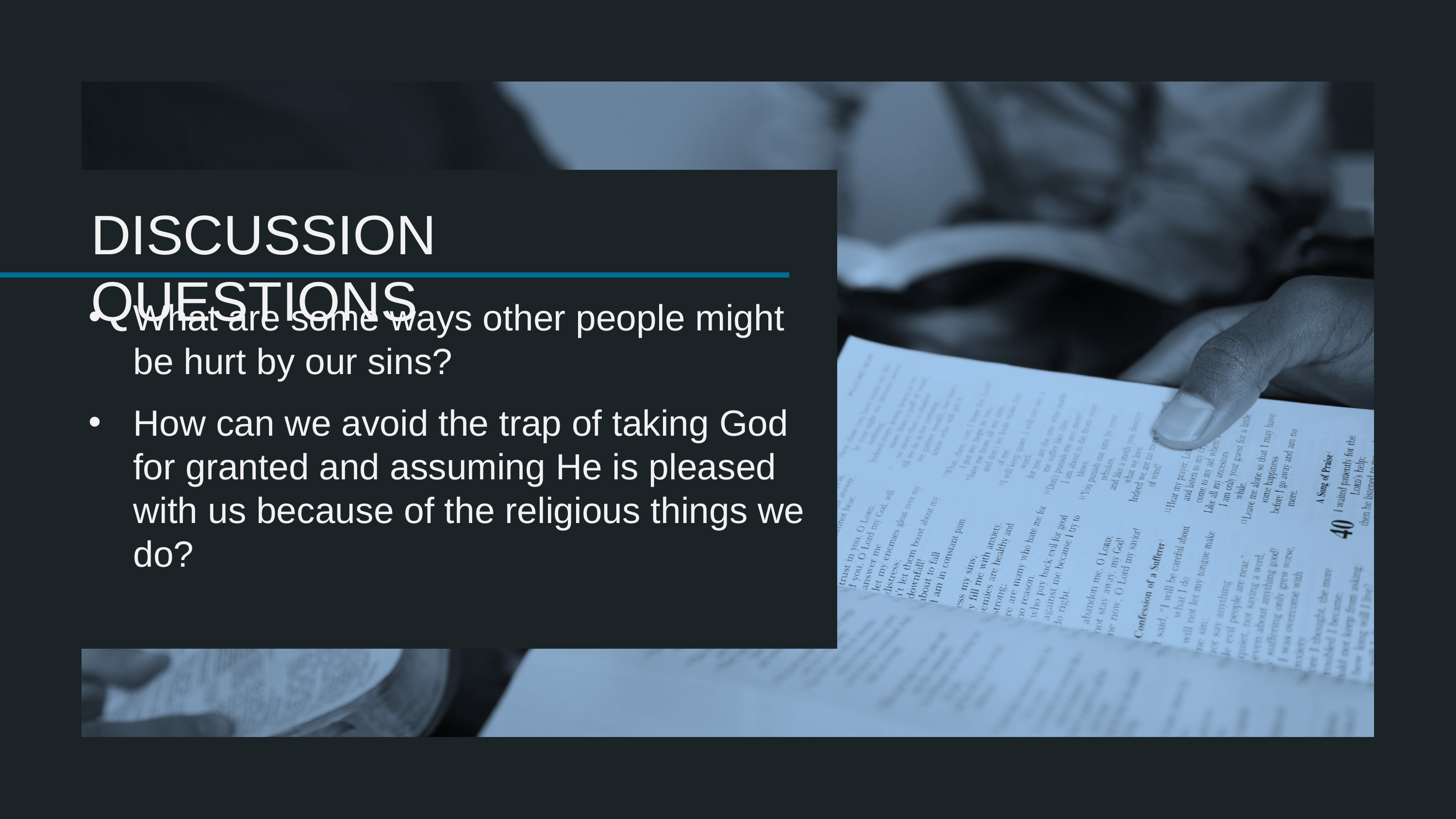

What are some ways other people might be hurt by our sins?
How can we avoid the trap of taking God for granted and assuming He is pleased with us because of the religious things we do?